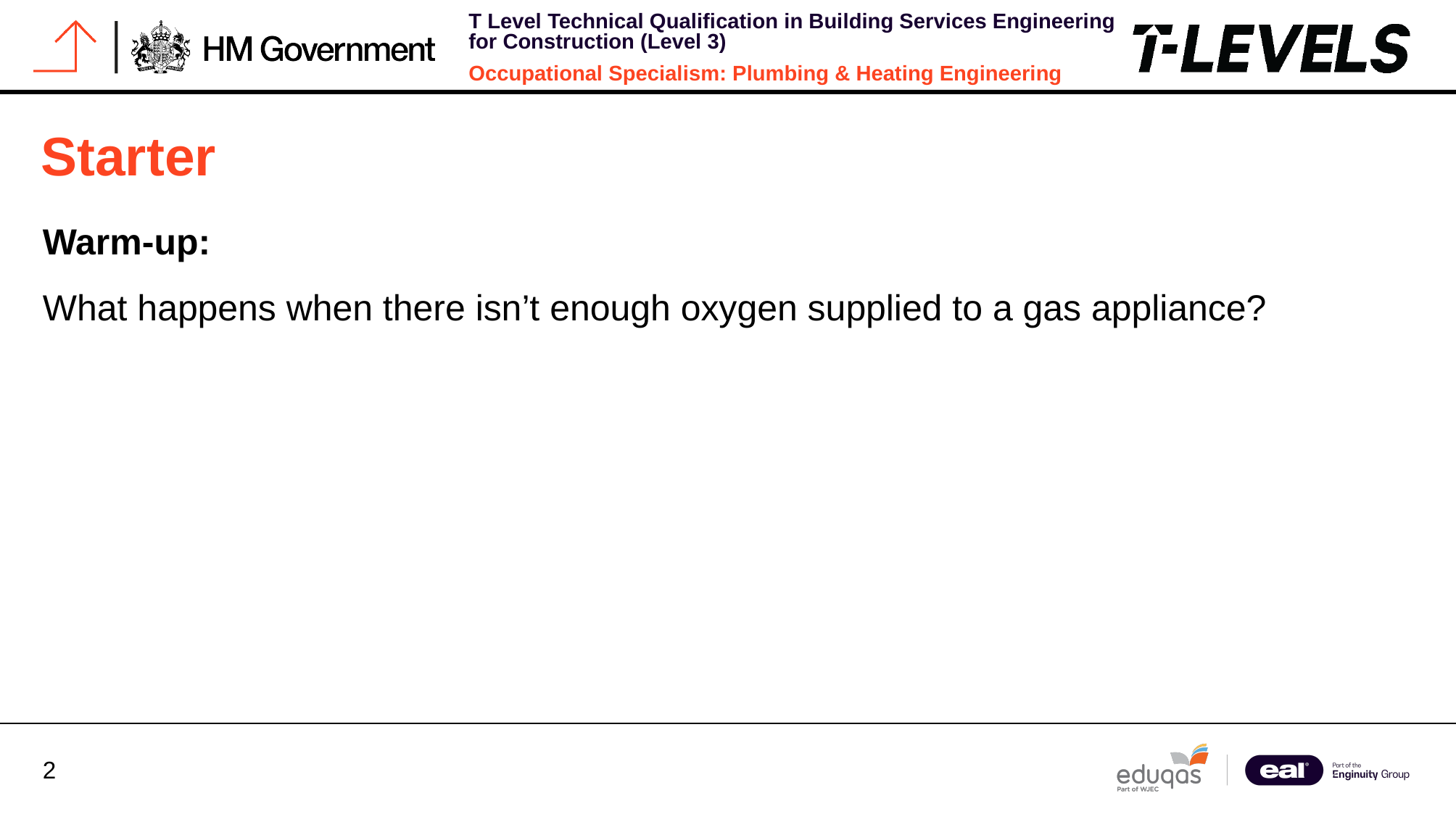

# Starter
Warm-up:
What happens when there isn’t enough oxygen supplied to a gas appliance?